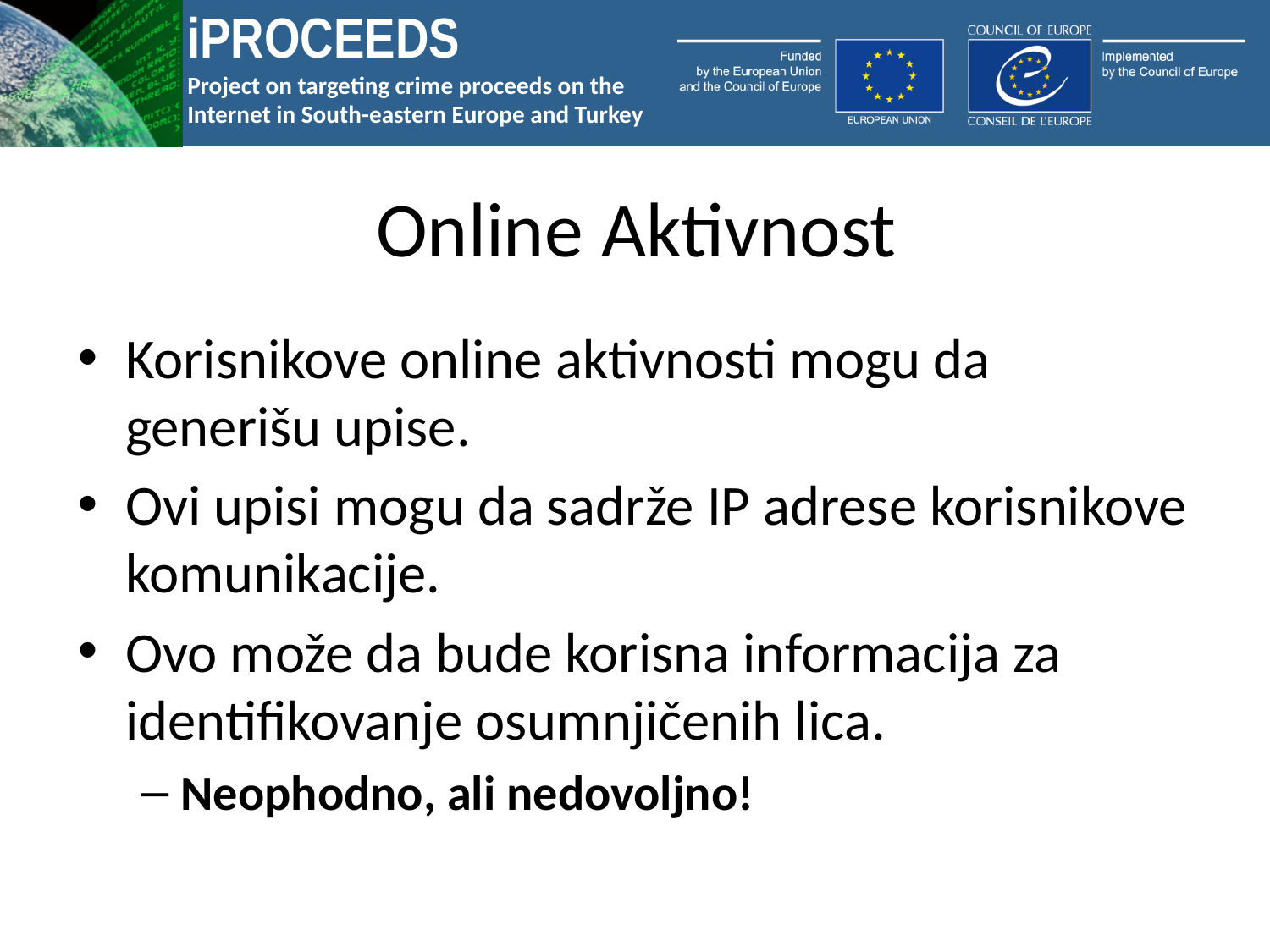

# Online Aktivnost
Korisnikove online aktivnosti mogu da generišu upise.
Ovi upisi mogu da sadrže IP adrese korisnikove komunikacije.
Ovo može da bude korisna informacija za identifikovanje osumnjičenih lica.
Neophodno, ali nedovoljno!